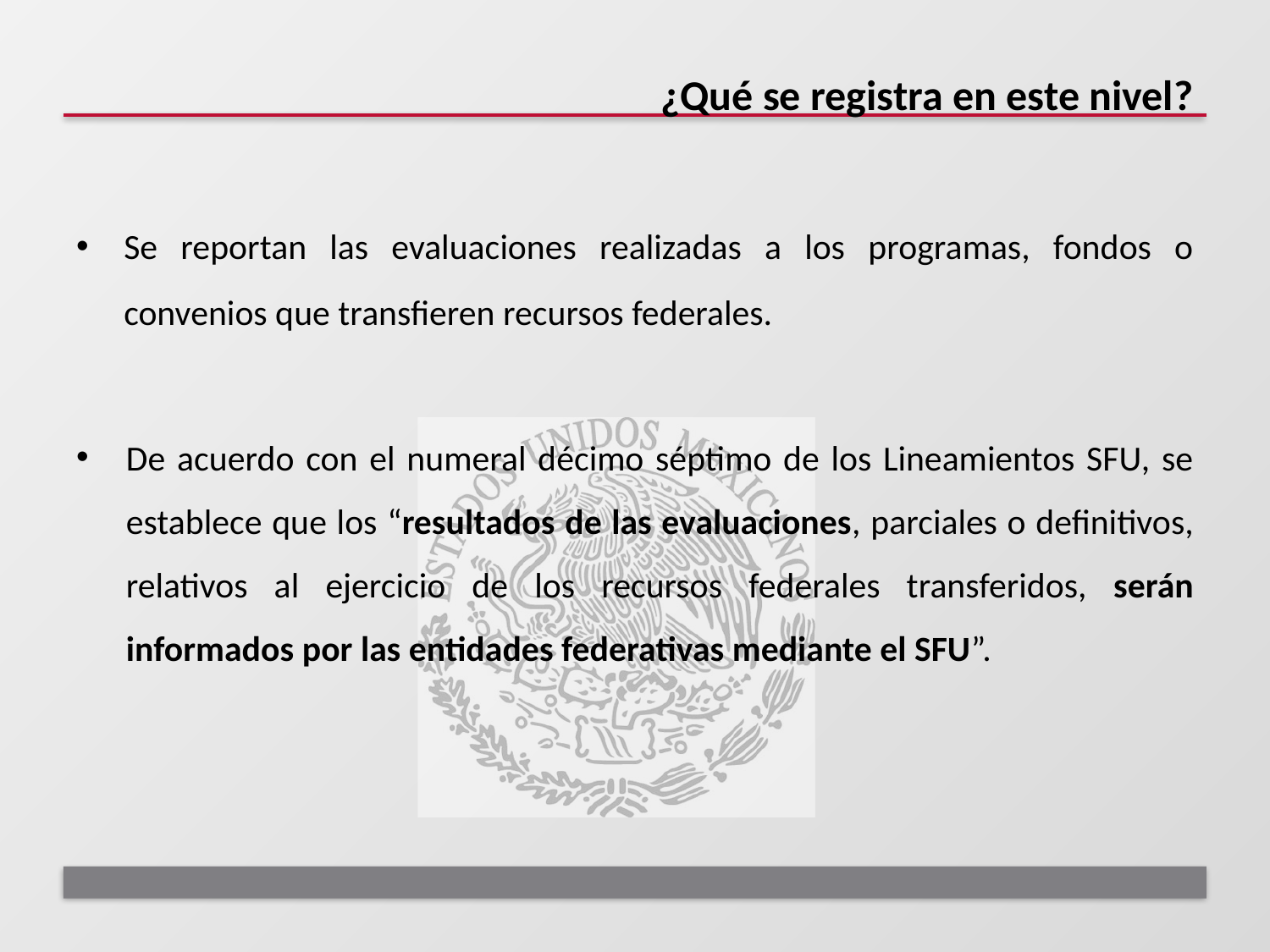

# ¿Qué se registra en este nivel?

Se reportan las evaluaciones realizadas a los programas, fondos o convenios que transfieren recursos federales.

De acuerdo con el numeral décimo séptimo de los Lineamientos SFU, se establece que los “resultados de las evaluaciones, parciales o definitivos, relativos al ejercicio de los recursos federales transferidos, serán informados por las entidades federativas mediante el SFU”.